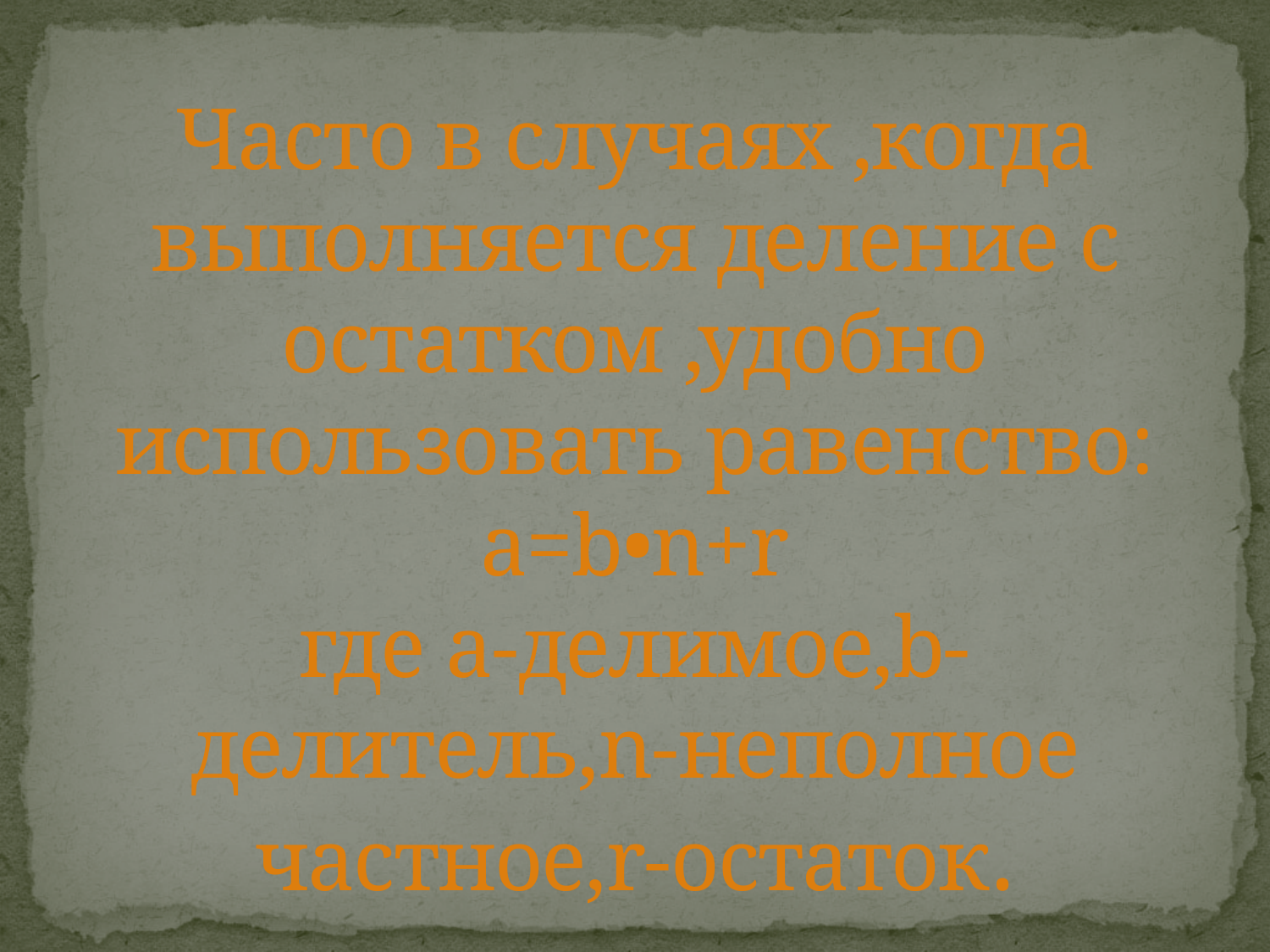

# Часто в случаях ,когда выполняется деление с остатком ,удобно использовать равенство: a=b•n+r где a-делимое,b-делитель,n-неполное частное,r-остаток.